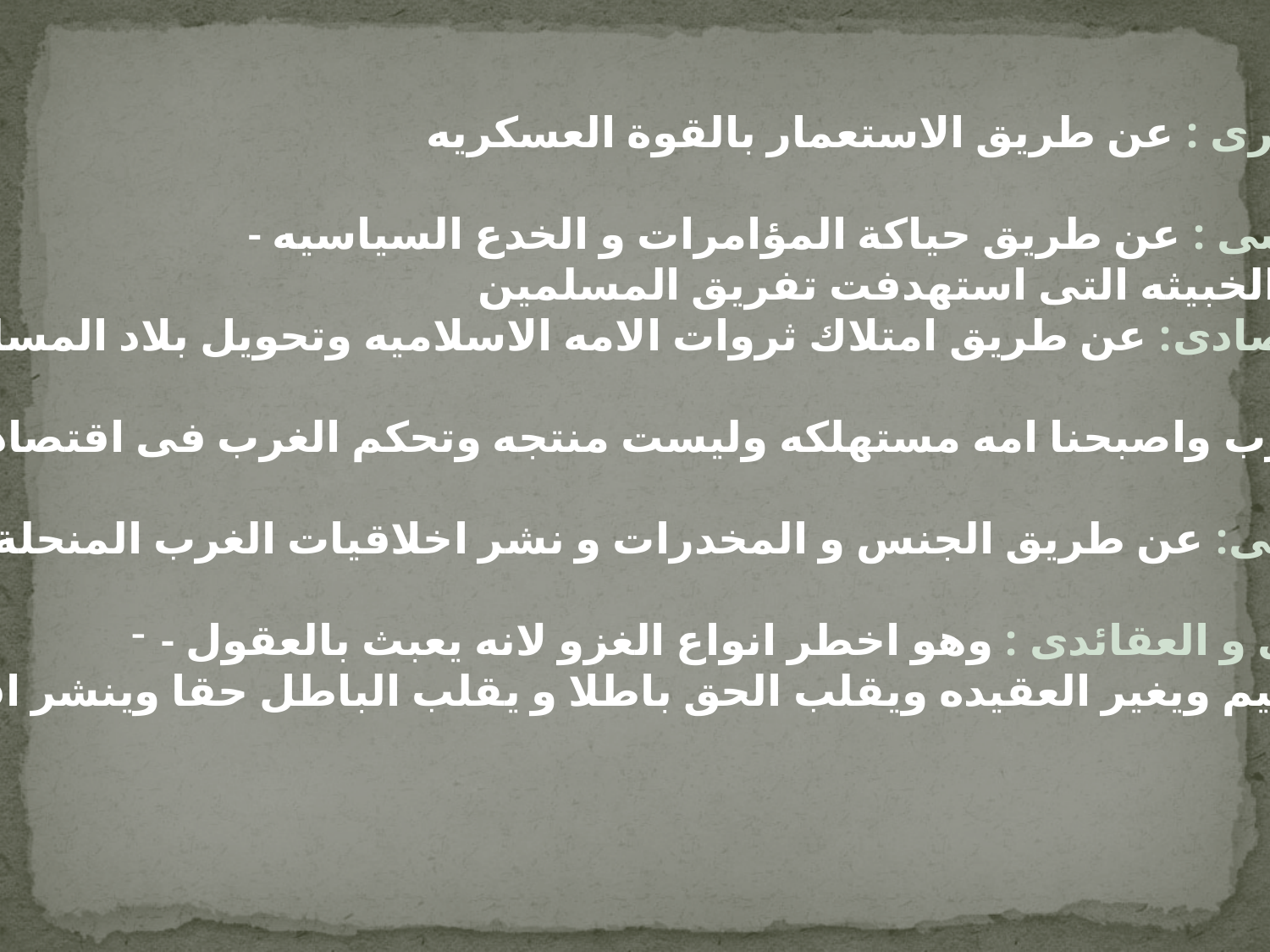

الغزو العسكرى : عن طريق الاستعمار بالقوة العسكريه
- الغزو السياسى : عن طريق حياكة المؤامرات و الخدع السياسيه
و المعاهدات الخبيثه التى استهدفت تفريق المسلمين
- الغزو الاقتصادى: عن طريق امتلاك ثروات الامه الاسلاميه وتحويل بلاد المسلمين الى سوق

لمنتجات الغرب واصبحنا امه مستهلكه وليست منتجه وتحكم الغرب فى اقتصادنا تماما
الغزو الاخلاقى: عن طريق الجنس و المخدرات و نشر اخلاقيات الغرب المنحلة
- الغزو الفكرى و العقائدى : وهو اخطر انواع الغزو لانه يعبث بالعقول
ويغير المفاهيم ويغير العقيده ويقلب الحق باطلا و يقلب الباطل حقا وينشر افكار هدامة